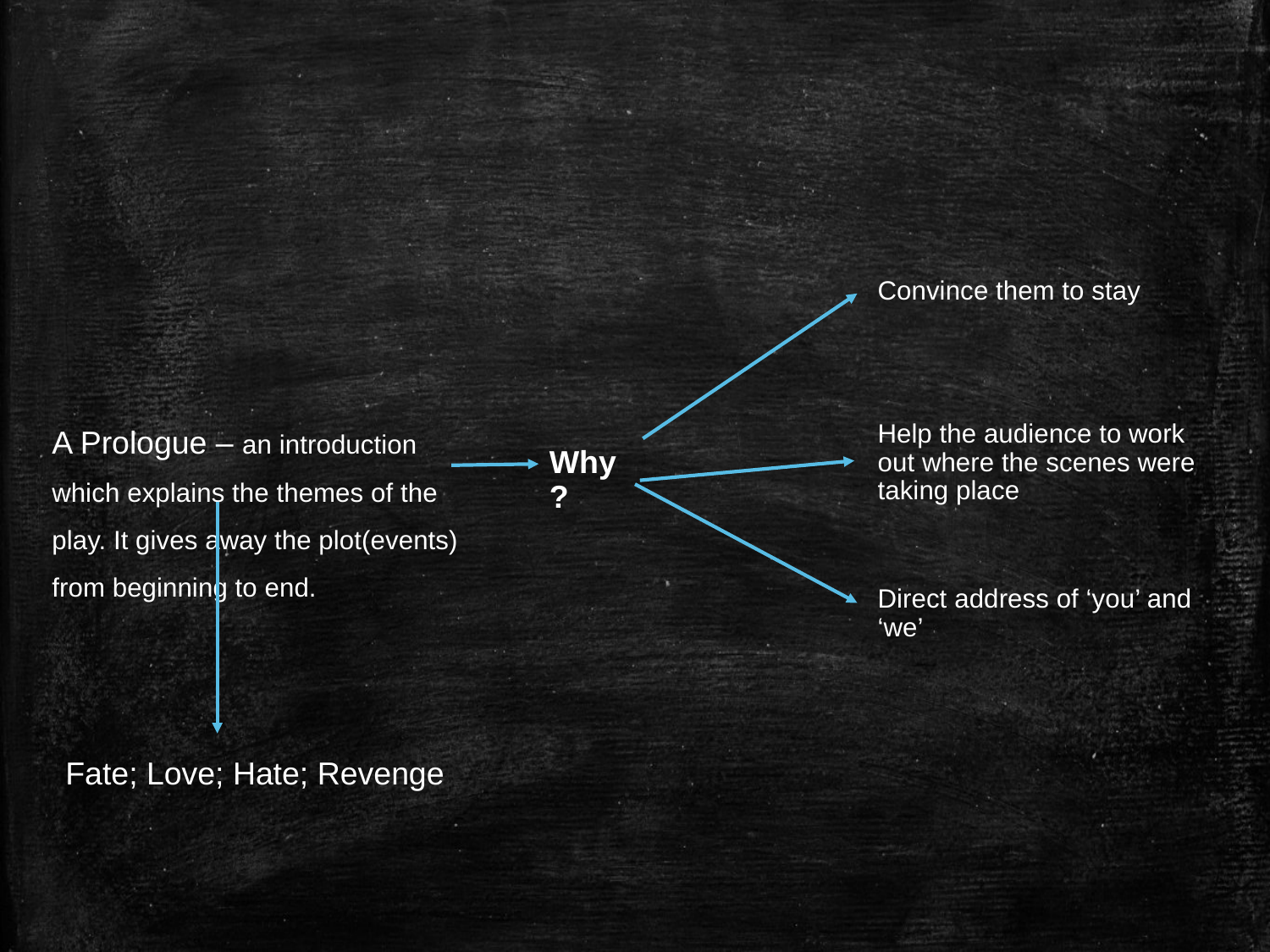

Convince them to stay
A Prologue – an introduction which explains the themes of the play. It gives away the plot(events) from beginning to end.
Help the audience to work out where the scenes were taking place
Why?
Direct address of ‘you’ and ‘we’
Fate; Love; Hate; Revenge